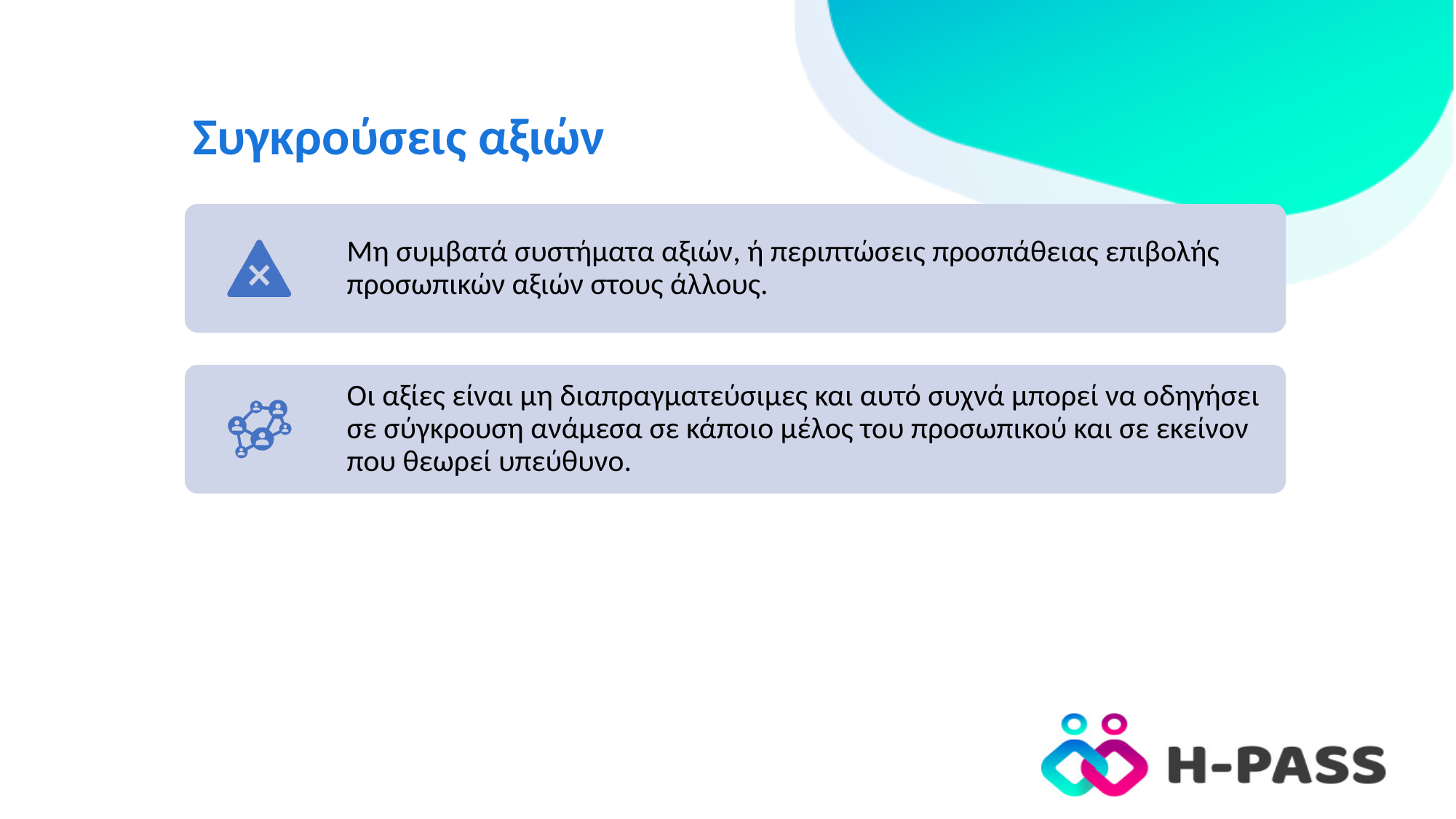

# Συγκρούσεις αξιών
Μη συμβατά συστήματα αξιών, ή περιπτώσεις προσπάθειας επιβολής προσωπικών αξιών στους άλλους.
Οι αξίες είναι μη διαπραγματεύσιμες και αυτό συχνά μπορεί να οδηγήσει σε σύγκρουση ανάμεσα σε κάποιο μέλος του προσωπικού και σε εκείνον που θεωρεί υπεύθυνο.